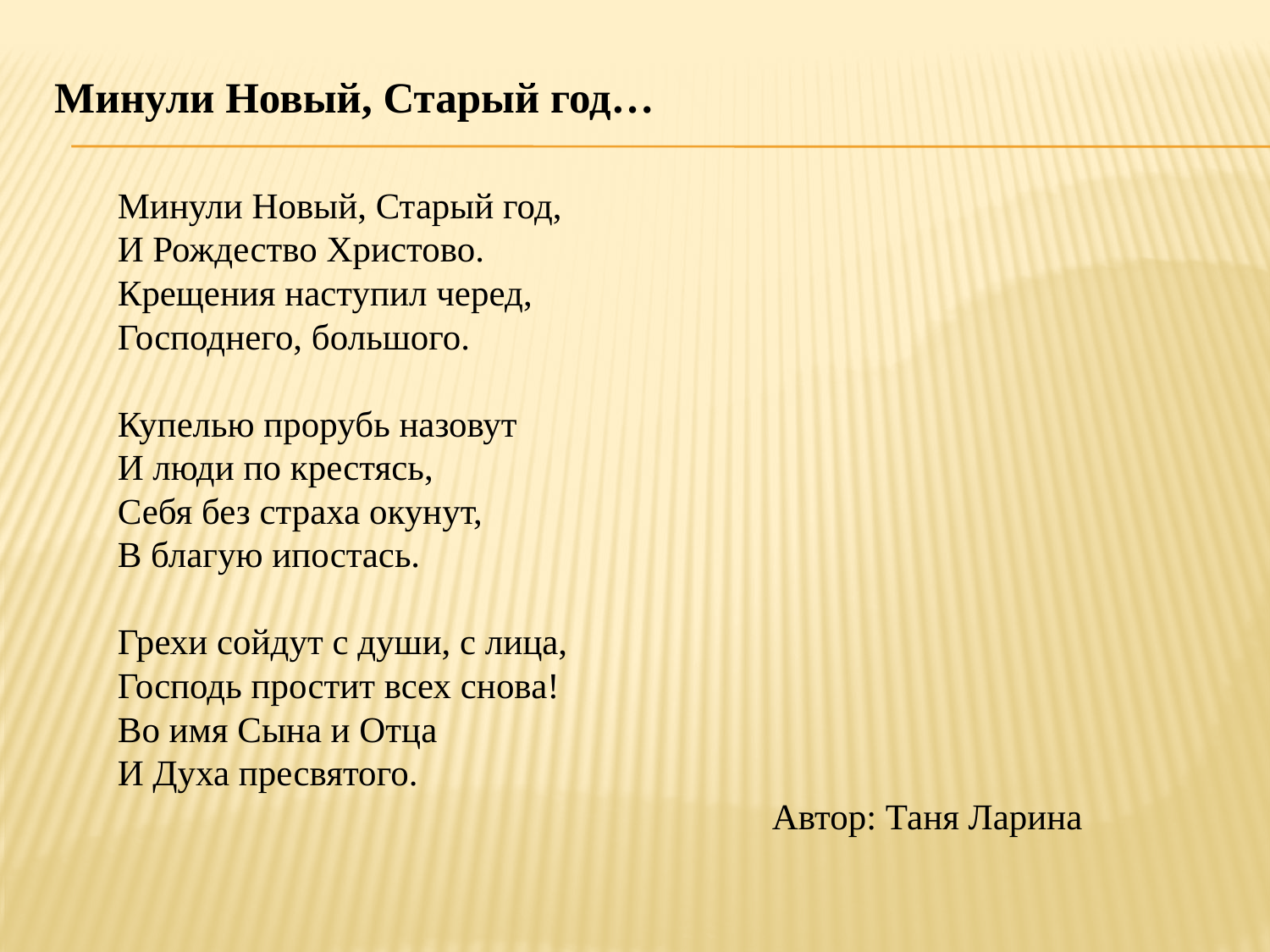

# Минули Новый, Старый год…
Минули Новый, Старый год,
И Рождество Христово.
Крещения наступил черед,
Господнего, большого.
Купелью прорубь назовут
И люди по крестясь,
Себя без страха окунут,
В благую ипостась.
Грехи сойдут с души, с лица,
Господь простит всех снова!
Во имя Сына и Отца
И Духа пресвятого.
Автор: Таня Ларина